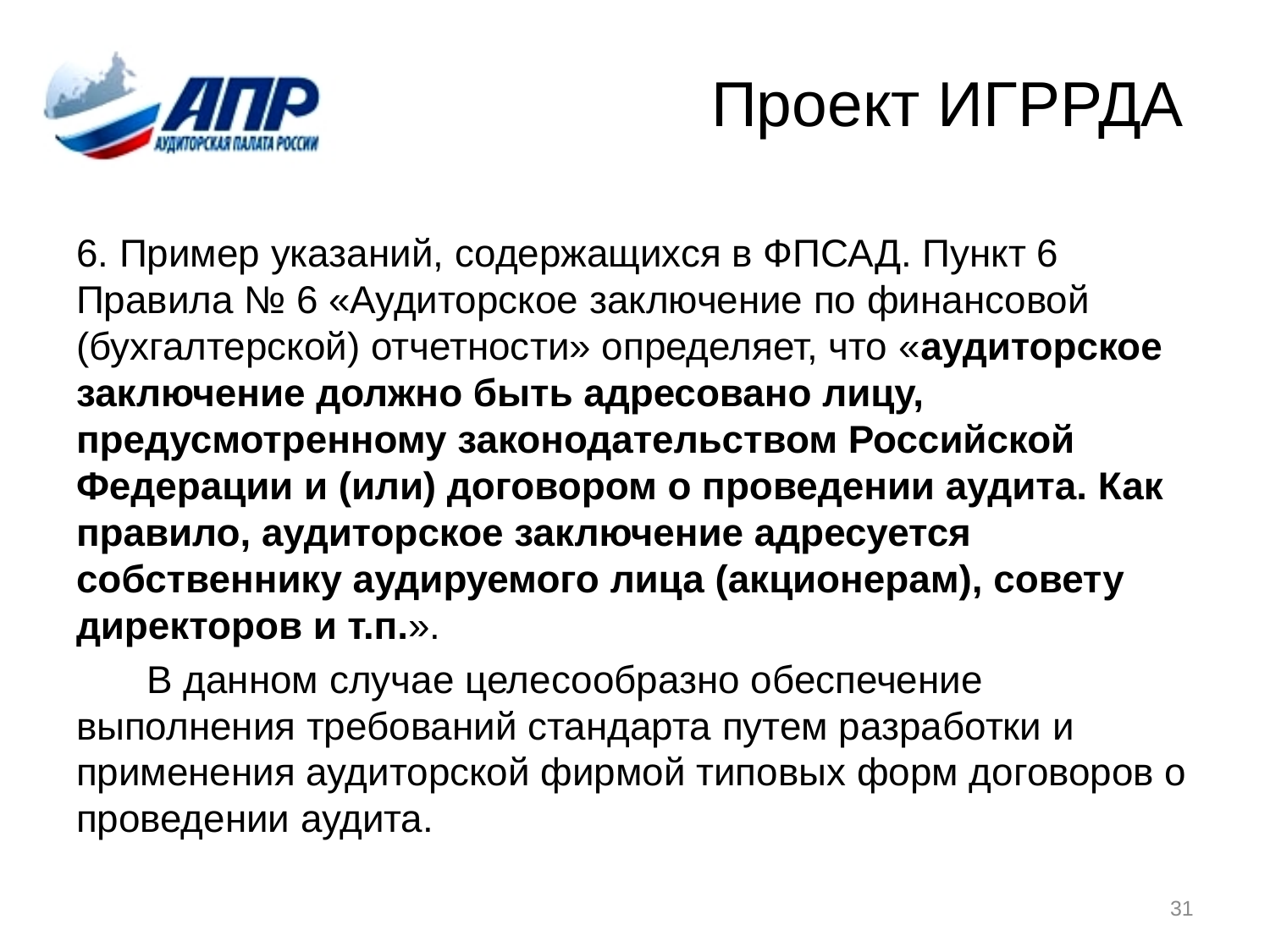

# Проект ИГРРДА
6. Пример указаний, содержащихся в ФПСАД. Пункт 6 Правила № 6 «Аудиторское заключение по финансовой (бухгалтерской) отчетности» определяет, что «аудиторское заключение должно быть адресовано лицу, предусмотренному законодательством Российской Федерации и (или) договором о проведении аудита. Как правило, аудиторское заключение адресуется собственнику аудируемого лица (акционерам), совету директоров и т.п.».
В данном случае целесообразно обеспечение выполнения требований стандарта путем разработки и применения аудиторской фирмой типовых форм договоров о проведении аудита.

31